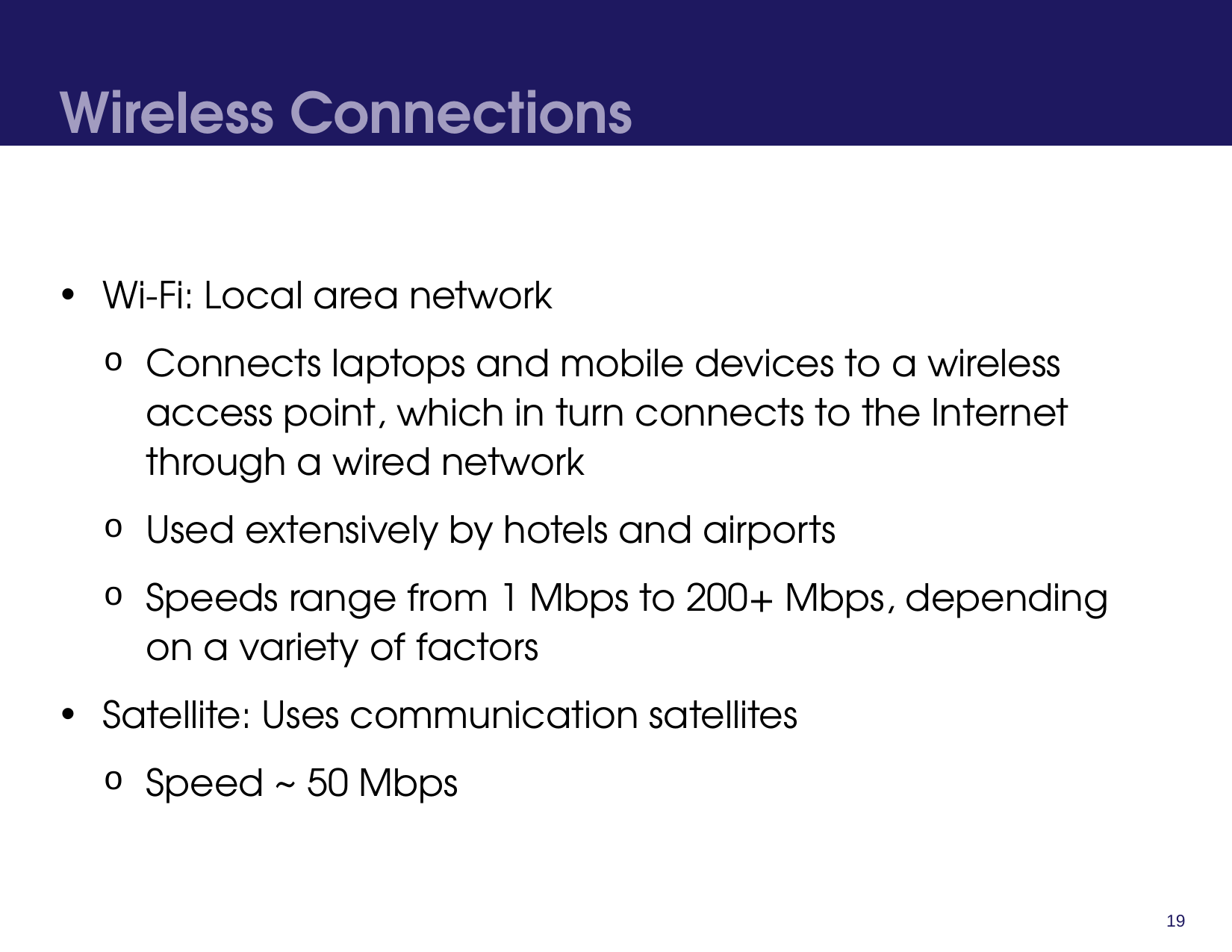

# Wireless Connections
Wi-Fi: Local area network
Connects laptops and mobile devices to a wireless access point, which in turn connects to the Internet through a wired network
Used extensively by hotels and airports
Speeds range from 1 Mbps to 200+ Mbps, depending on a variety of factors
Satellite: Uses communication satellites
Speed ~ 50 Mbps

19